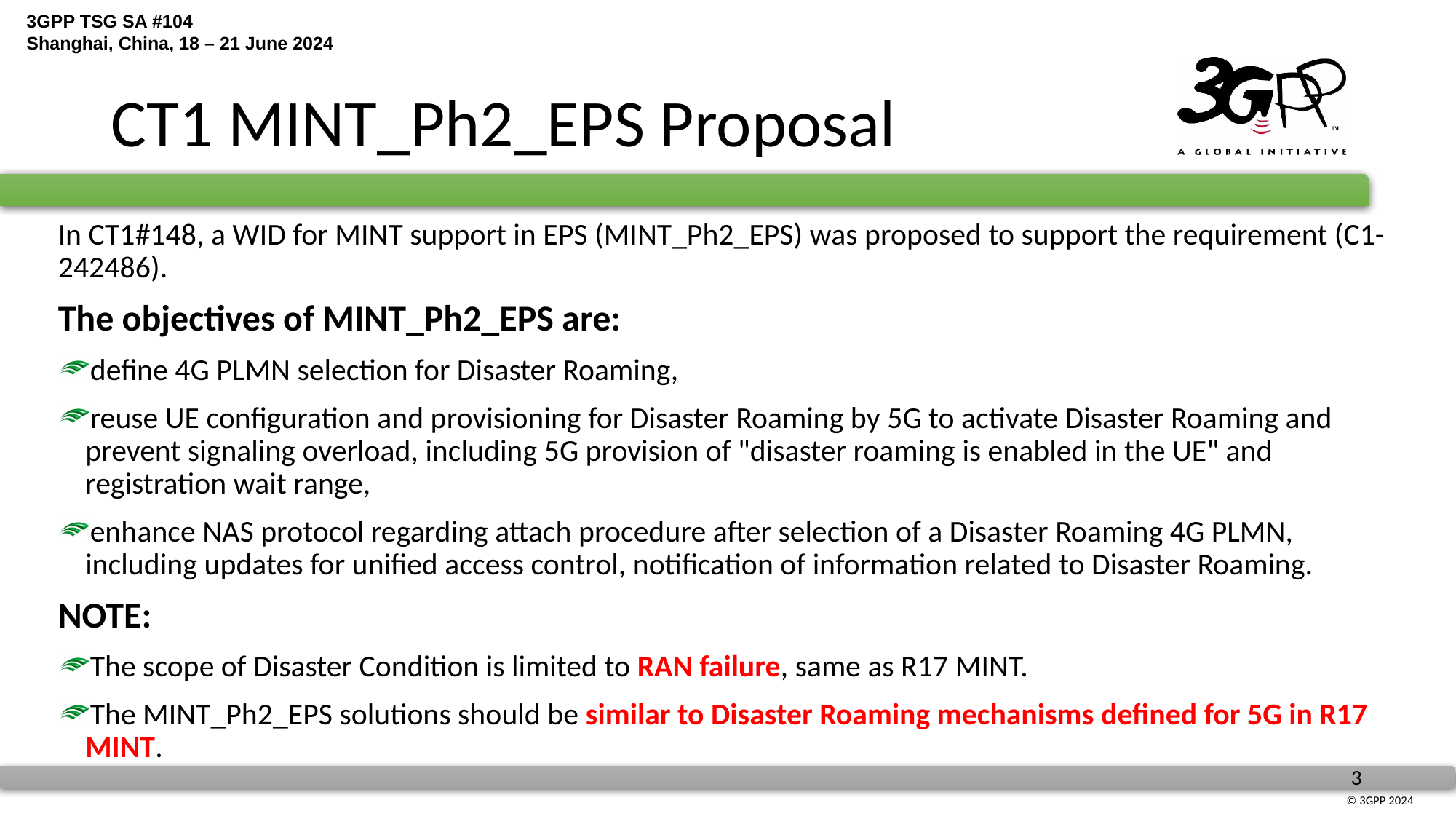

# CT1 MINT_Ph2_EPS Proposal
In CT1#148, a WID for MINT support in EPS (MINT_Ph2_EPS) was proposed to support the requirement (C1-242486).
The objectives of MINT_Ph2_EPS are:
define 4G PLMN selection for Disaster Roaming,
reuse UE configuration and provisioning for Disaster Roaming by 5G to activate Disaster Roaming and prevent signaling overload, including 5G provision of "disaster roaming is enabled in the UE" and registration wait range,
enhance NAS protocol regarding attach procedure after selection of a Disaster Roaming 4G PLMN, including updates for unified access control, notification of information related to Disaster Roaming.
NOTE:
The scope of Disaster Condition is limited to RAN failure, same as R17 MINT.
The MINT_Ph2_EPS solutions should be similar to Disaster Roaming mechanisms defined for 5G in R17 MINT.